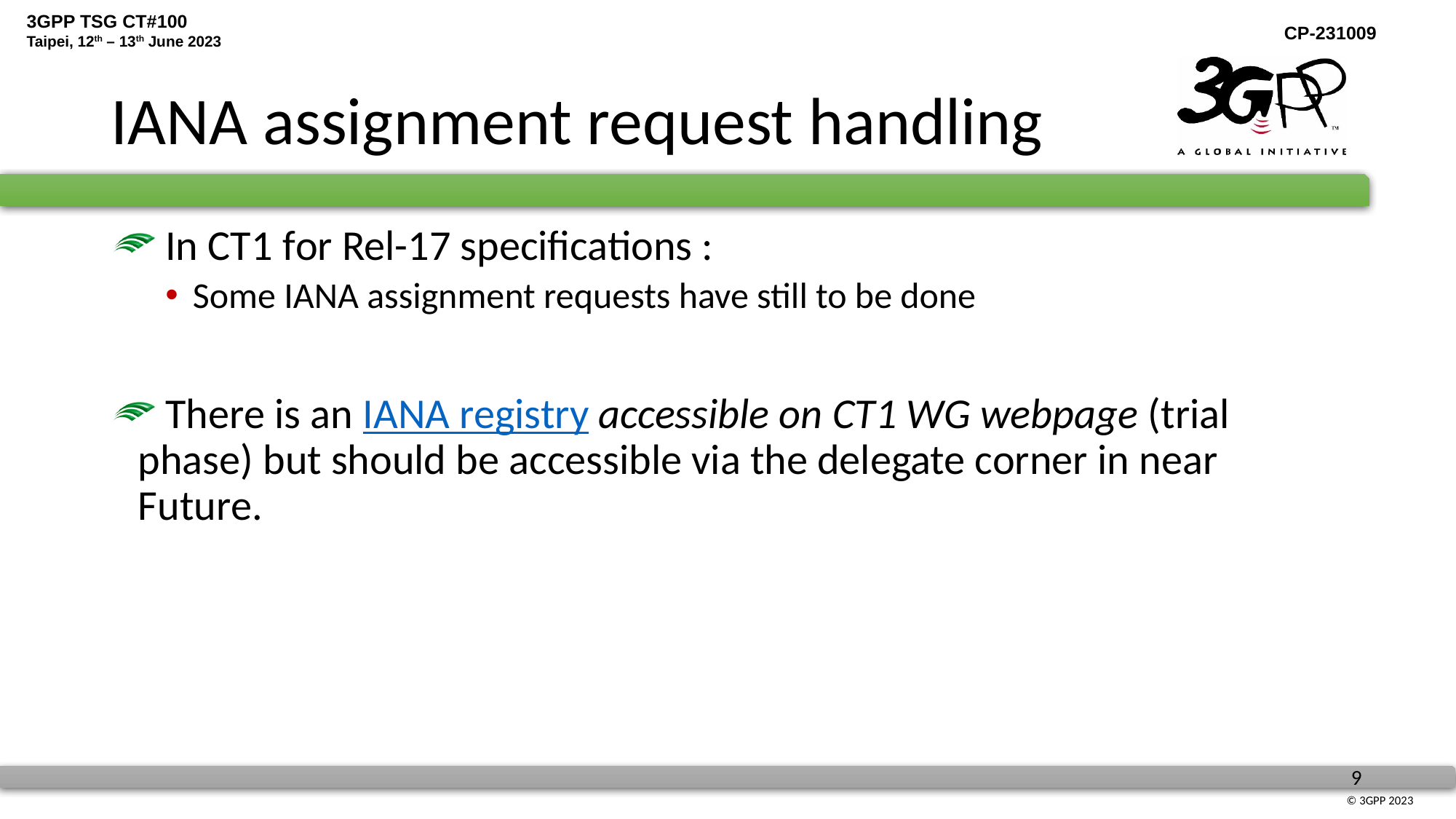

# IANA assignment request handling
 In CT1 for Rel-17 specifications :
Some IANA assignment requests have still to be done

 There is an IANA registry accessible on CT1 WG webpage (trial phase) but should be accessible via the delegate corner in near Future.